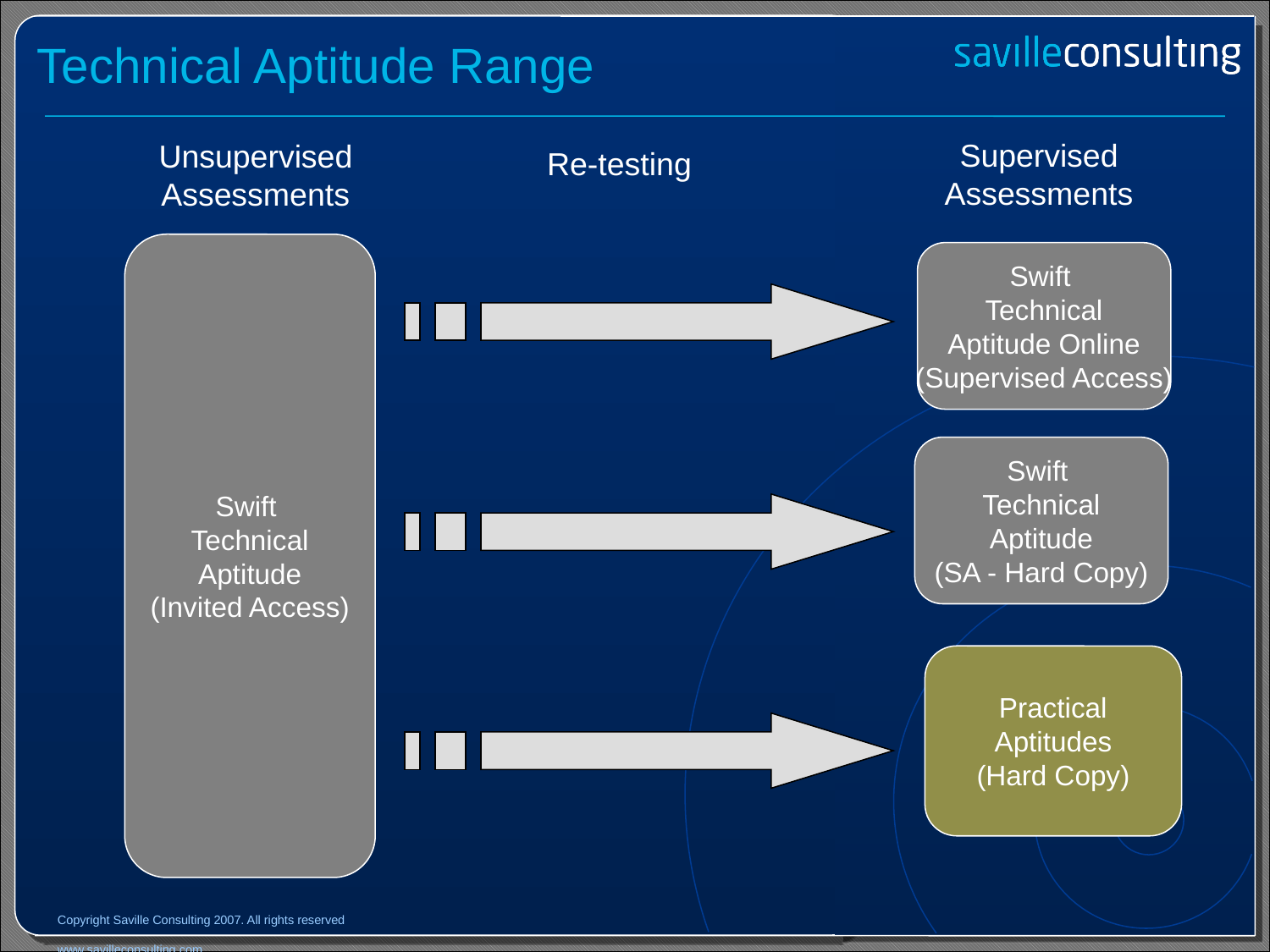

Technical Aptitude Range
Supervised Assessments
Unsupervised Assessments
Re-testing
Swift
Technical
Aptitude
(Invited Access)
Swift
Technical
Aptitude Online
(Supervised Access)

Swift
Technical
Aptitude
(SA - Hard Copy)

Practical
Aptitudes
(Hard Copy)